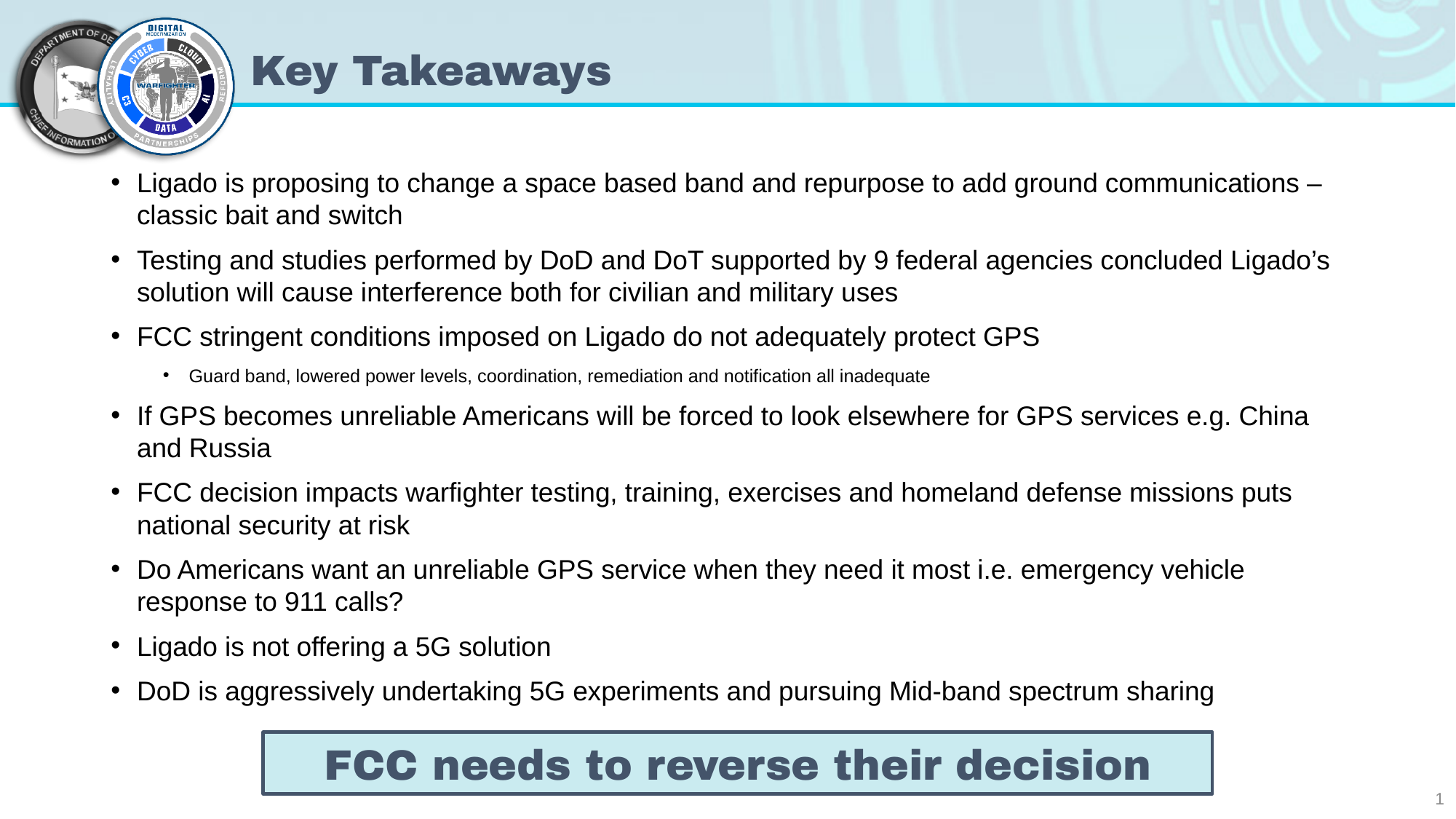

# Key Takeaways
Ligado is proposing to change a space based band and repurpose to add ground communications – classic bait and switch
Testing and studies performed by DoD and DoT supported by 9 federal agencies concluded Ligado’s solution will cause interference both for civilian and military uses
FCC stringent conditions imposed on Ligado do not adequately protect GPS
Guard band, lowered power levels, coordination, remediation and notification all inadequate
If GPS becomes unreliable Americans will be forced to look elsewhere for GPS services e.g. China and Russia
FCC decision impacts warfighter testing, training, exercises and homeland defense missions puts national security at risk
Do Americans want an unreliable GPS service when they need it most i.e. emergency vehicle response to 911 calls?
Ligado is not offering a 5G solution
DoD is aggressively undertaking 5G experiments and pursuing Mid-band spectrum sharing

FCC needs to reverse their decision
1